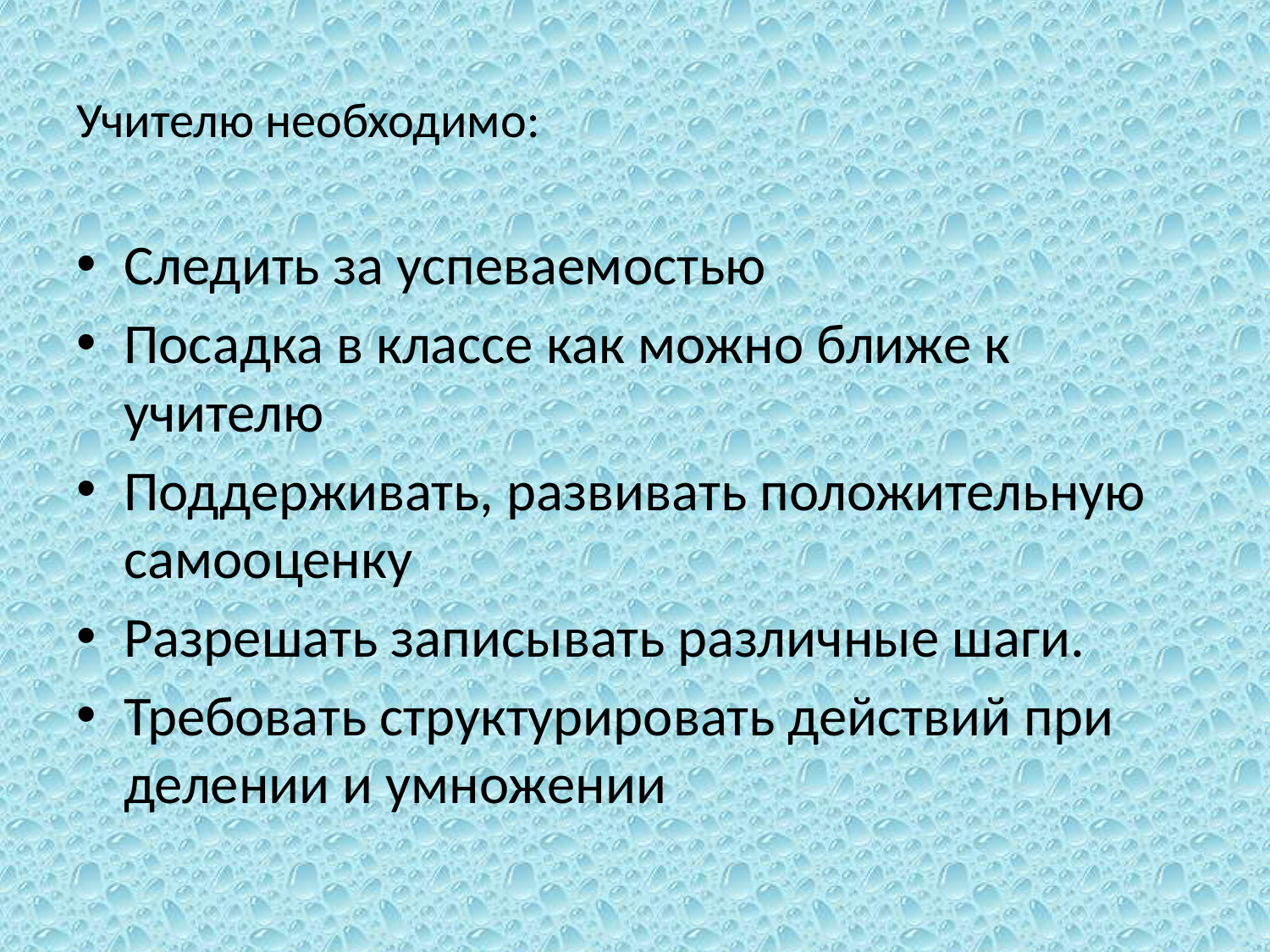

# Учителю необходимо:
Следить за успеваемостью
Посадка в классе как можно ближе к учителю
Поддерживать, развивать положительную самооценку
Разрешать записывать различные шаги.
Требовать структурировать действий при делении и умножении